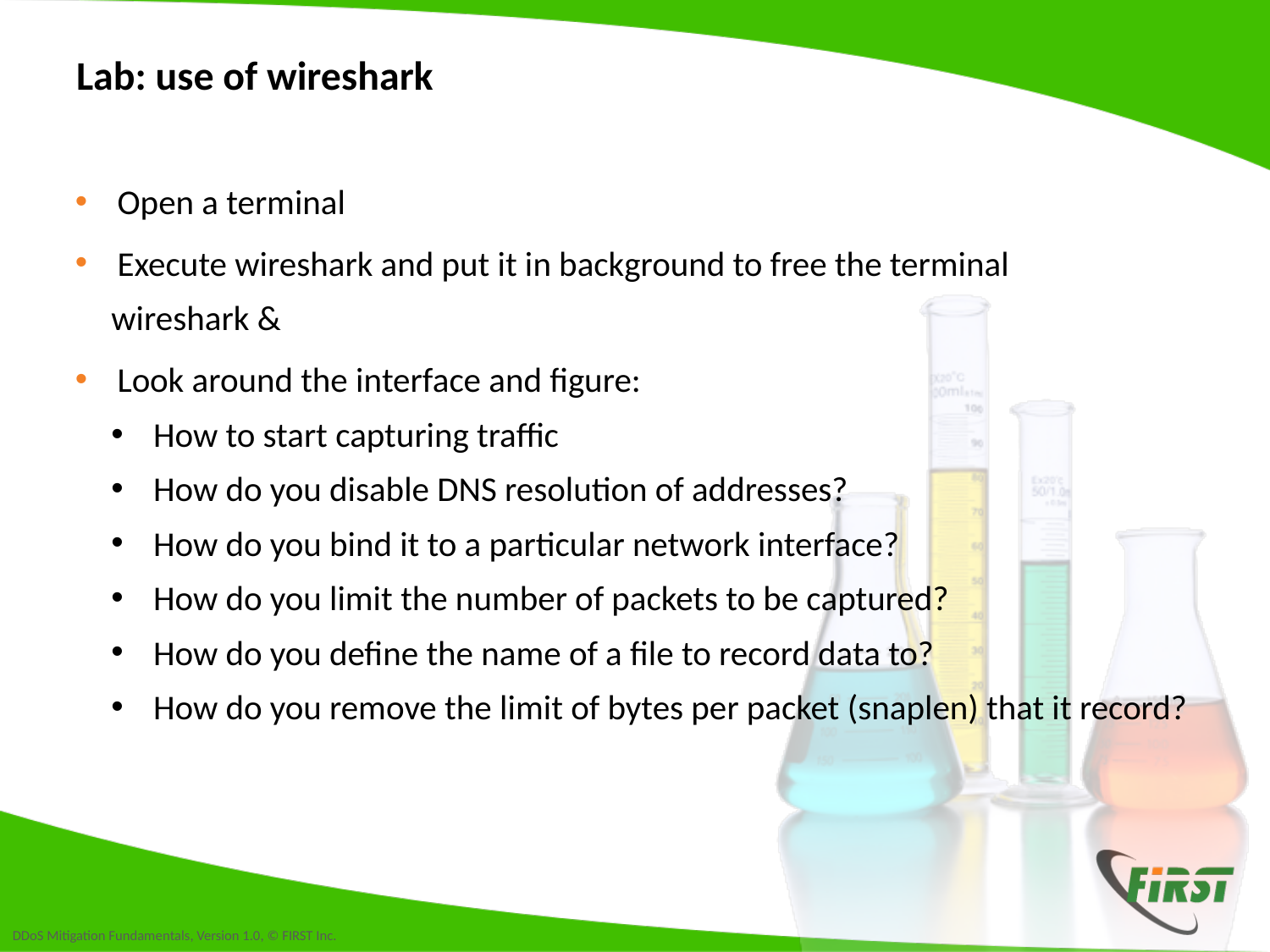

# Lab: use of wireshark
Open a terminal
Execute wireshark and put it in background to free the terminal
wireshark &
Look around the interface and figure:
How to start capturing traffic
How do you disable DNS resolution of addresses?
How do you bind it to a particular network interface?
How do you limit the number of packets to be captured?
How do you define the name of a file to record data to?
How do you remove the limit of bytes per packet (snaplen) that it record?